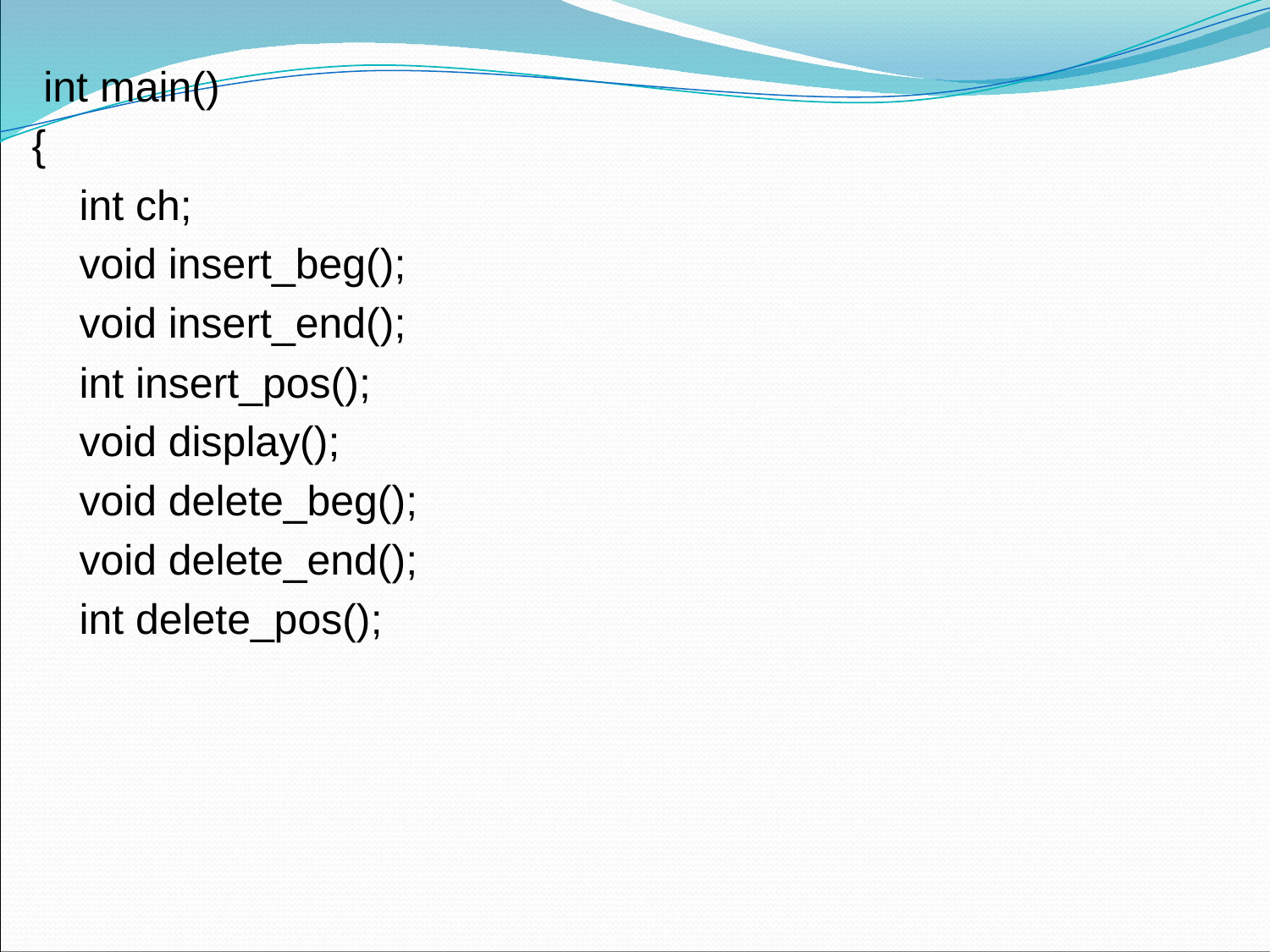

#
 int main()
{
    int ch;
    void insert_beg();
    void insert_end();
    int insert_pos();
    void display();
    void delete_beg();
    void delete_end();
    int delete_pos();